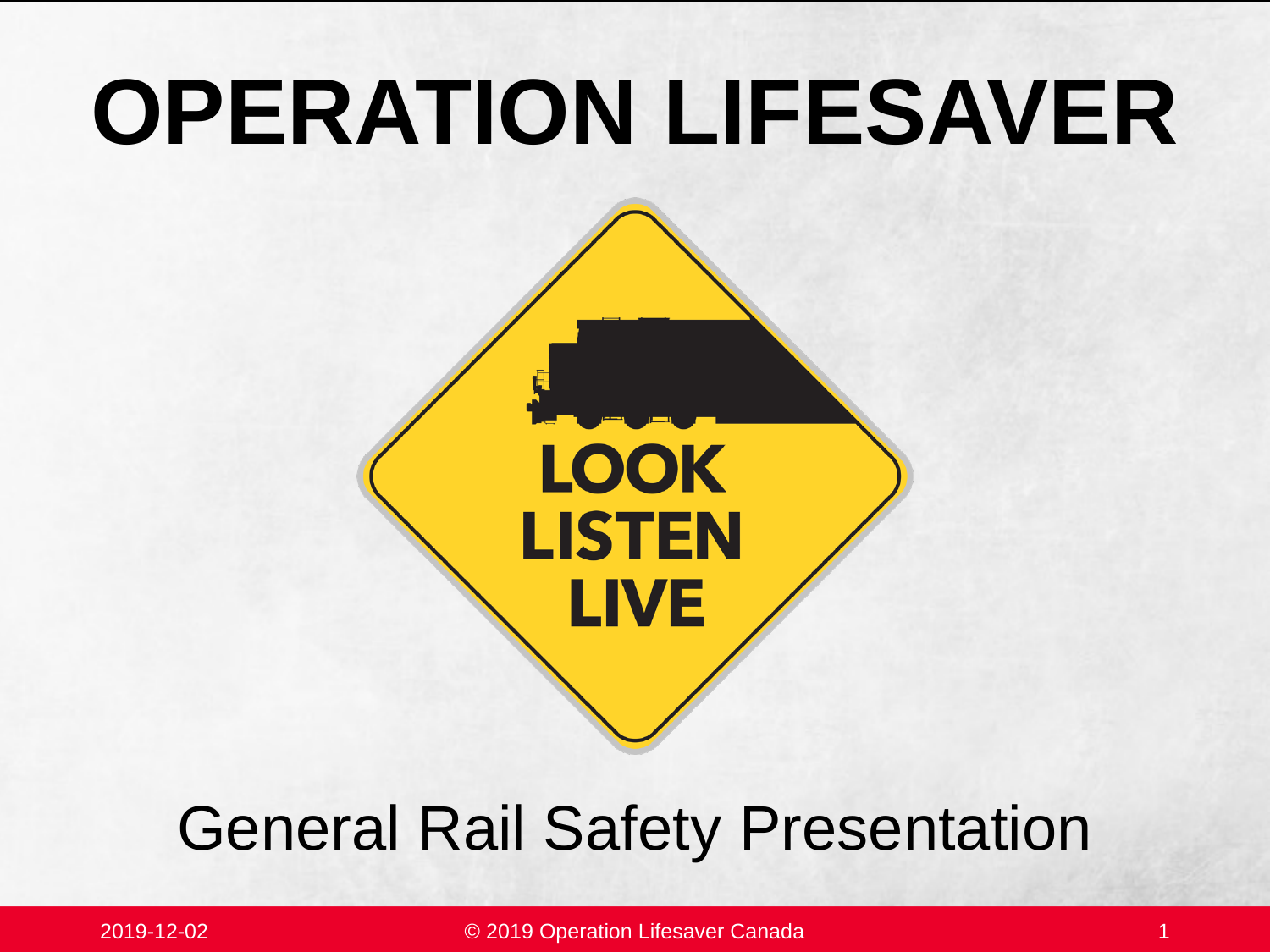

# OPERATION LIFESAVER
General Rail Safety Presentation
2019-12-02
© 2019 Operation Lifesaver Canada
1